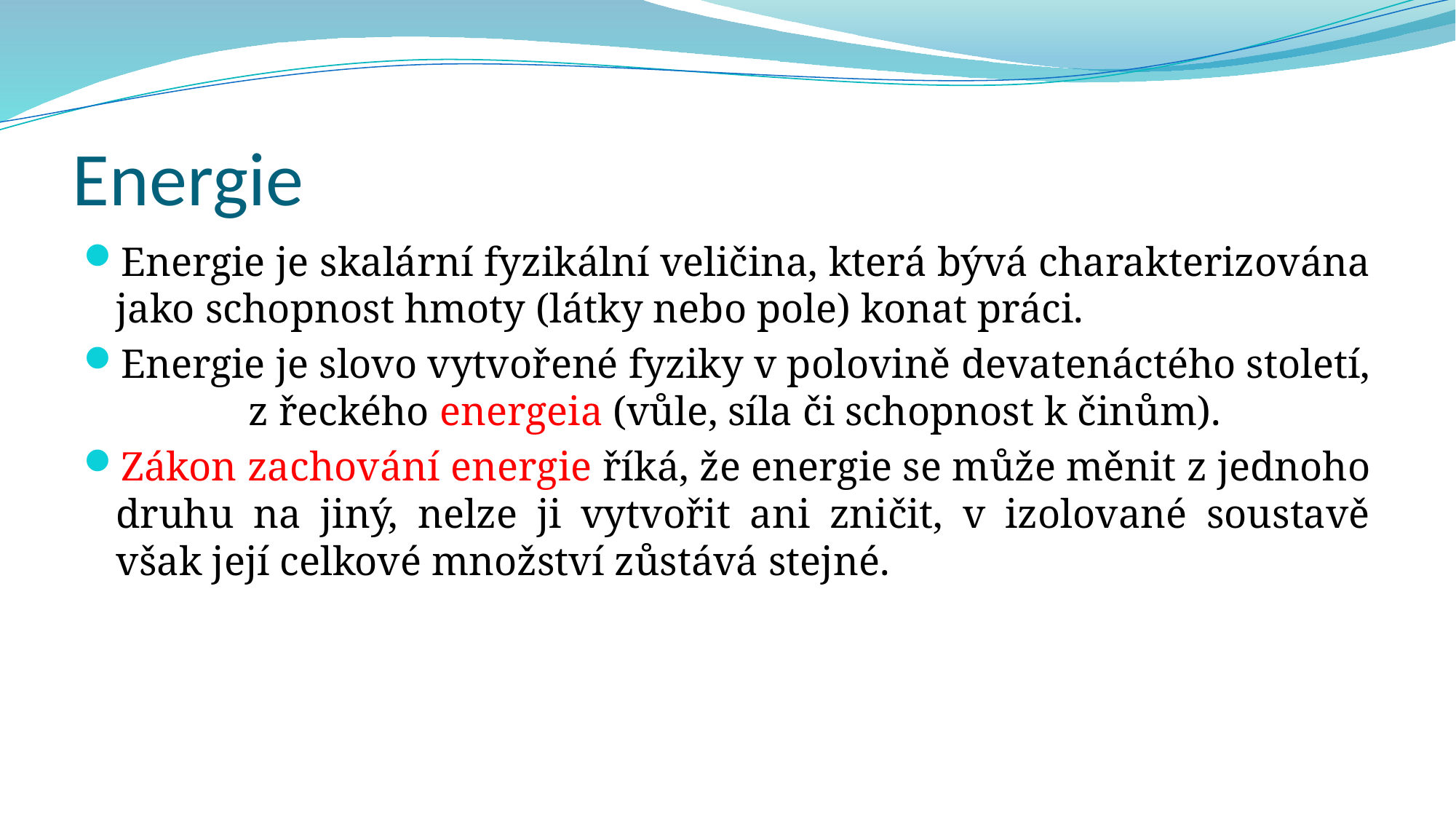

# Energie
Energie je skalární fyzikální veličina, která bývá charakterizována jako schopnost hmoty (látky nebo pole) konat práci.
Energie je slovo vytvořené fyziky v polovině devatenáctého století,              z řeckého energeia (vůle, síla či schopnost k činům).
Zákon zachování energie říká, že energie se může měnit z jednoho druhu na jiný, nelze ji vytvořit ani zničit, v izolované soustavě však její celkové množství zůstává stejné.